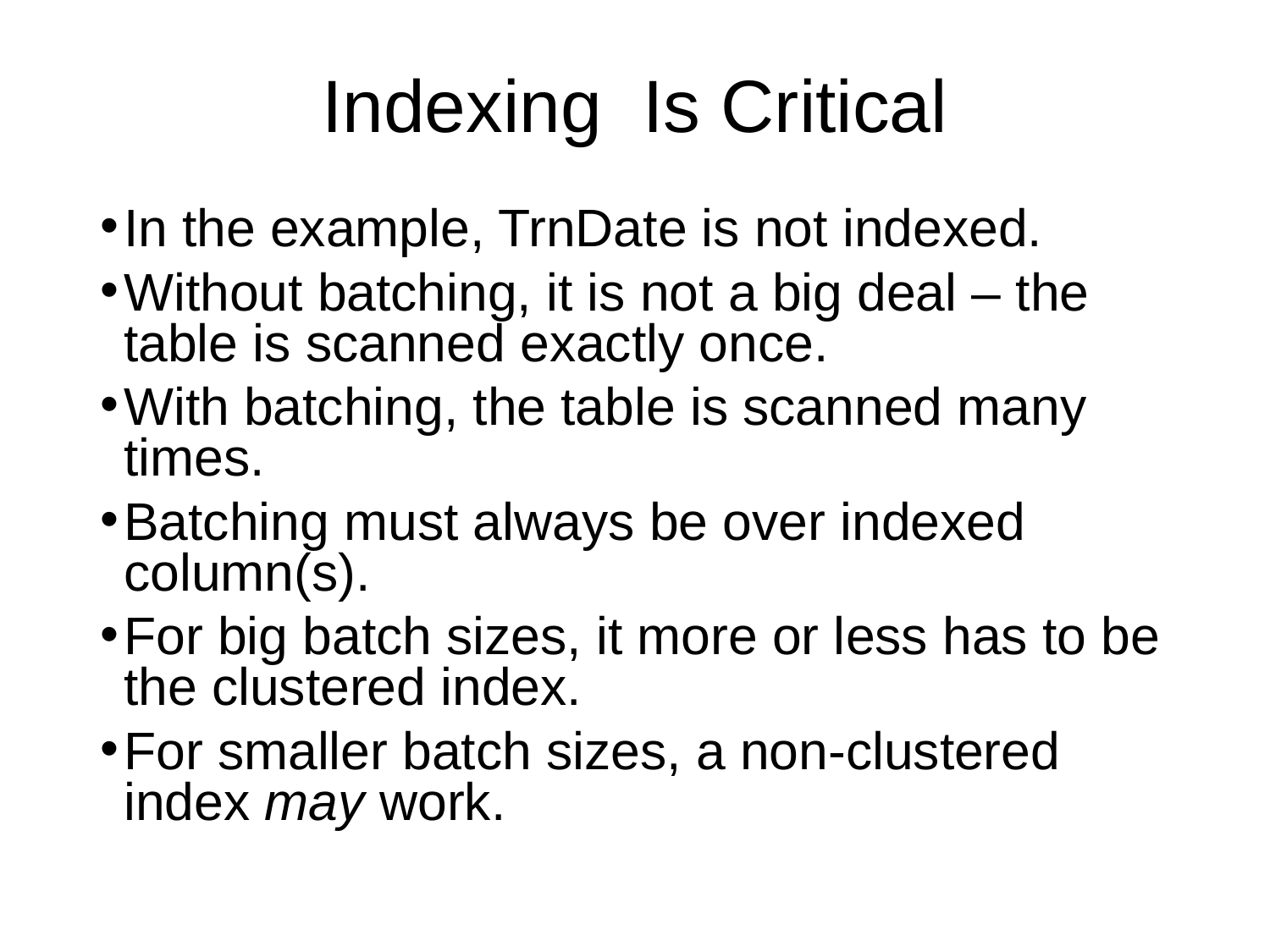

# Indexing  Is Critical
In the example, TrnDate is not indexed.
Without batching, it is not a big deal – the table is scanned exactly once.
With batching, the table is scanned many times.
Batching must always be over indexed column(s).
For big batch sizes, it more or less has to be the clustered index.
For smaller batch sizes, a non-clustered index may work.
© 2019 Erland Sommarskog